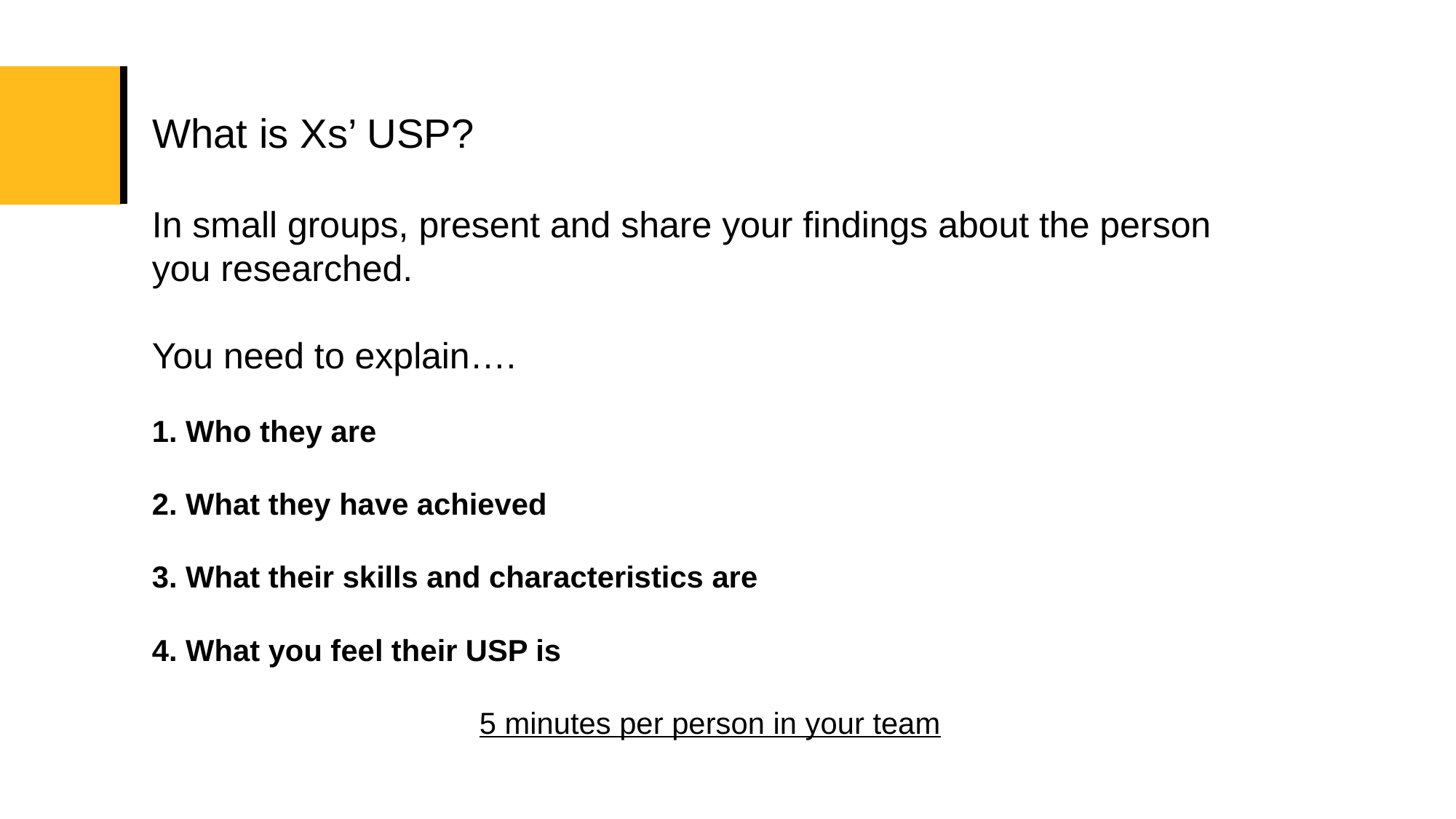

# What is Xs’ USP?
In small groups, present and share your findings about the person you researched.
You need to explain….
1. Who they are
2. What they have achieved
3. What their skills and characteristics are
4. What you feel their USP is
			5 minutes per person in your team